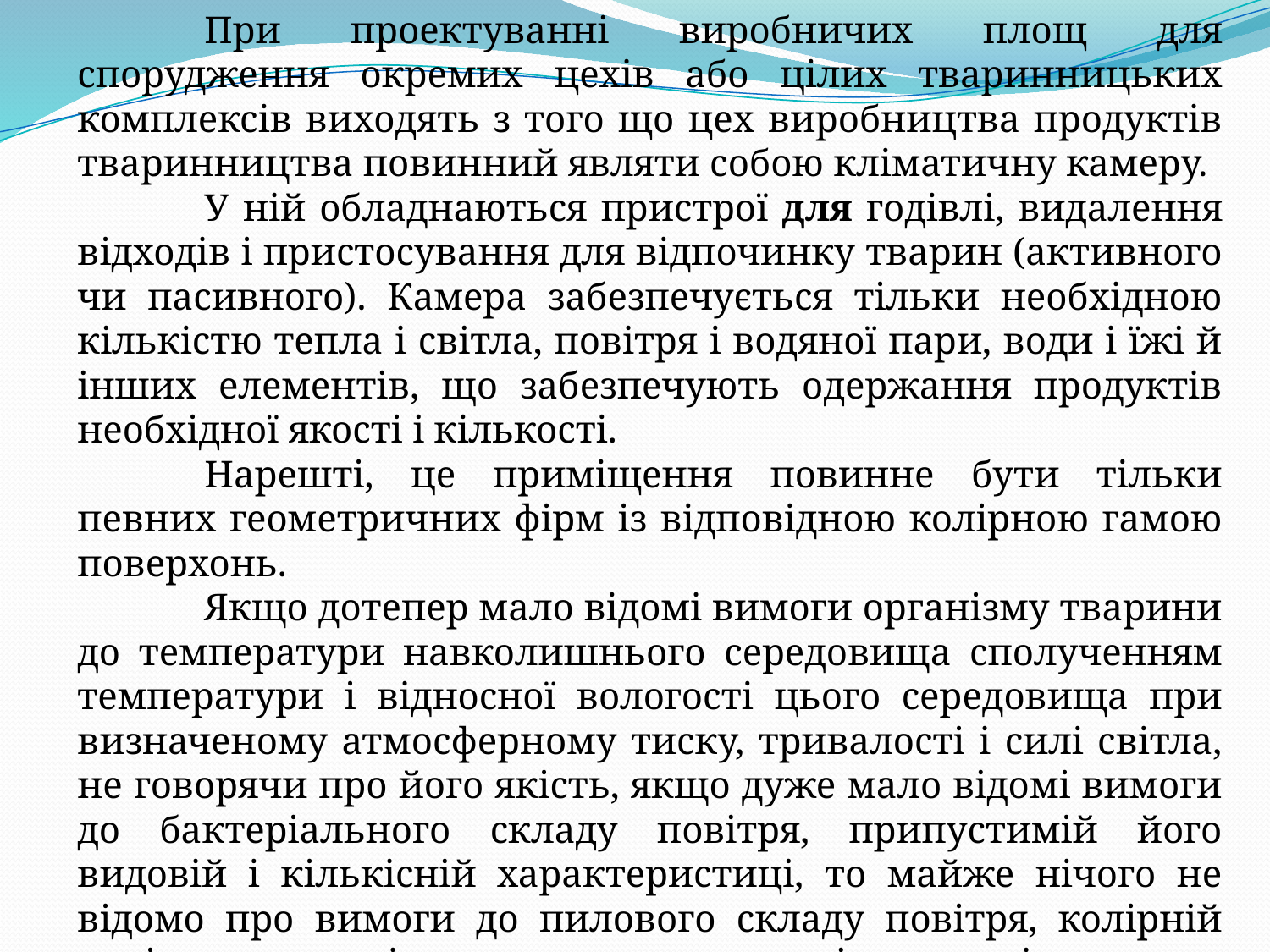

При проектуванні виробничих площ для спорудження окремих цехів або цілих тваринницьких комплексів виходять з того що цех виробництва продуктів тваринництва повинний являти собою кліматичну камеру.
	У ній обладнаються пристрої для годівлі, видалення відходів і пристосування для відпочинку тварин (активного чи пасивного). Камера забезпечується тільки необхідною кількістю тепла і світла, повітря і водяної пари, води і їжі й інших елементів, що забезпечують одержання продуктів необхідної якості і кількості.
	Нарешті, це приміщення повинне бути тільки певних геометричних фірм із відповідною колірною гамою поверхонь.
	Якщо дотепер мало відомі вимоги організму тварини до температури навколишнього середовища сполученням температури і відносної вологості цього середовища при визначеному атмосферному тиску, тривалості і силі світла, не говорячи про його якість, якщо дуже мало відомі вимоги до бактеріального складу повітря, припустимій його видовій і кількісній характеристиці, то майже нічого не відомо про вимоги до пилового складу повітря, колірній гамі навколишніх поверхонь, швидкості руху повітря.